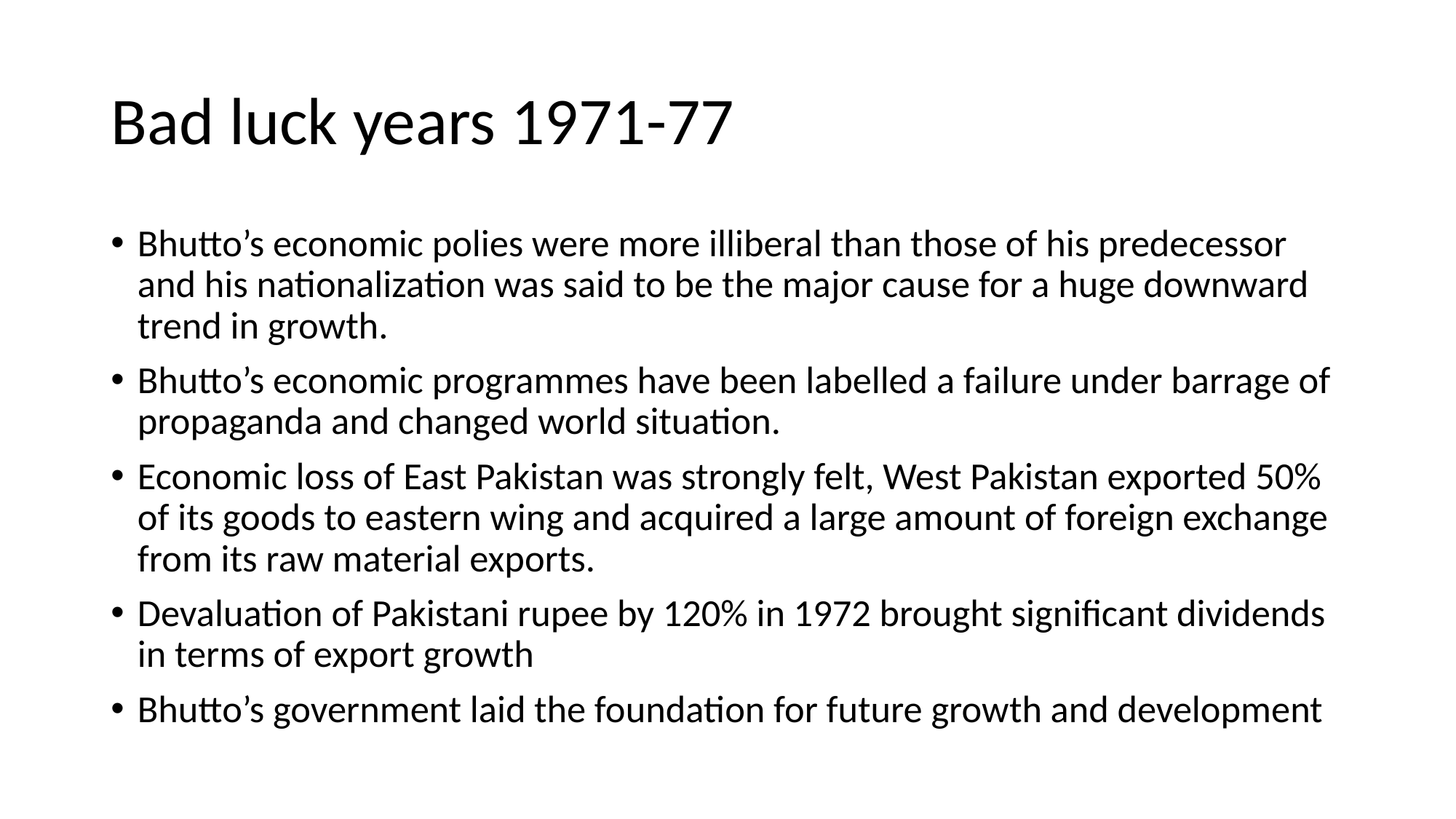

# Bad luck years 1971-77
Bhutto’s economic polies were more illiberal than those of his predecessor and his nationalization was said to be the major cause for a huge downward trend in growth.
Bhutto’s economic programmes have been labelled a failure under barrage of propaganda and changed world situation.
Economic loss of East Pakistan was strongly felt, West Pakistan exported 50% of its goods to eastern wing and acquired a large amount of foreign exchange from its raw material exports.
Devaluation of Pakistani rupee by 120% in 1972 brought significant dividends in terms of export growth
Bhutto’s government laid the foundation for future growth and development